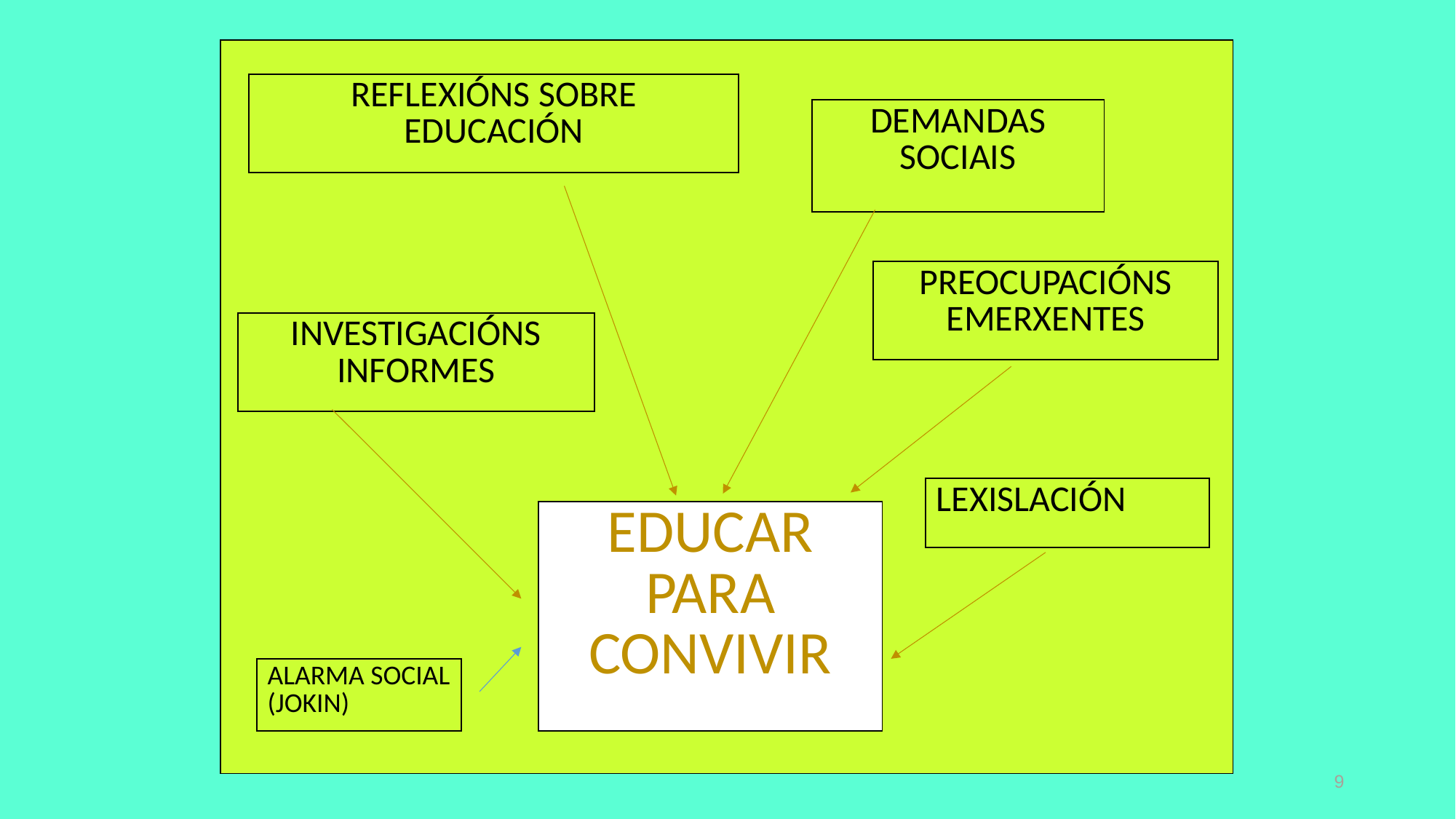

|  |
| --- |
| REFLEXIÓNS SOBRE EDUCACIÓN |
| --- |
| DEMANDAS SOCIAIS |
| --- |
| PREOCUPACIÓNS EMERXENTES |
| --- |
| INVESTIGACIÓNS INFORMES |
| --- |
| LEXISLACIÓN |
| --- |
| EDUCAR PARA CONVIVIR |
| --- |
| ALARMA SOCIAL (JOKIN) |
| --- |
9